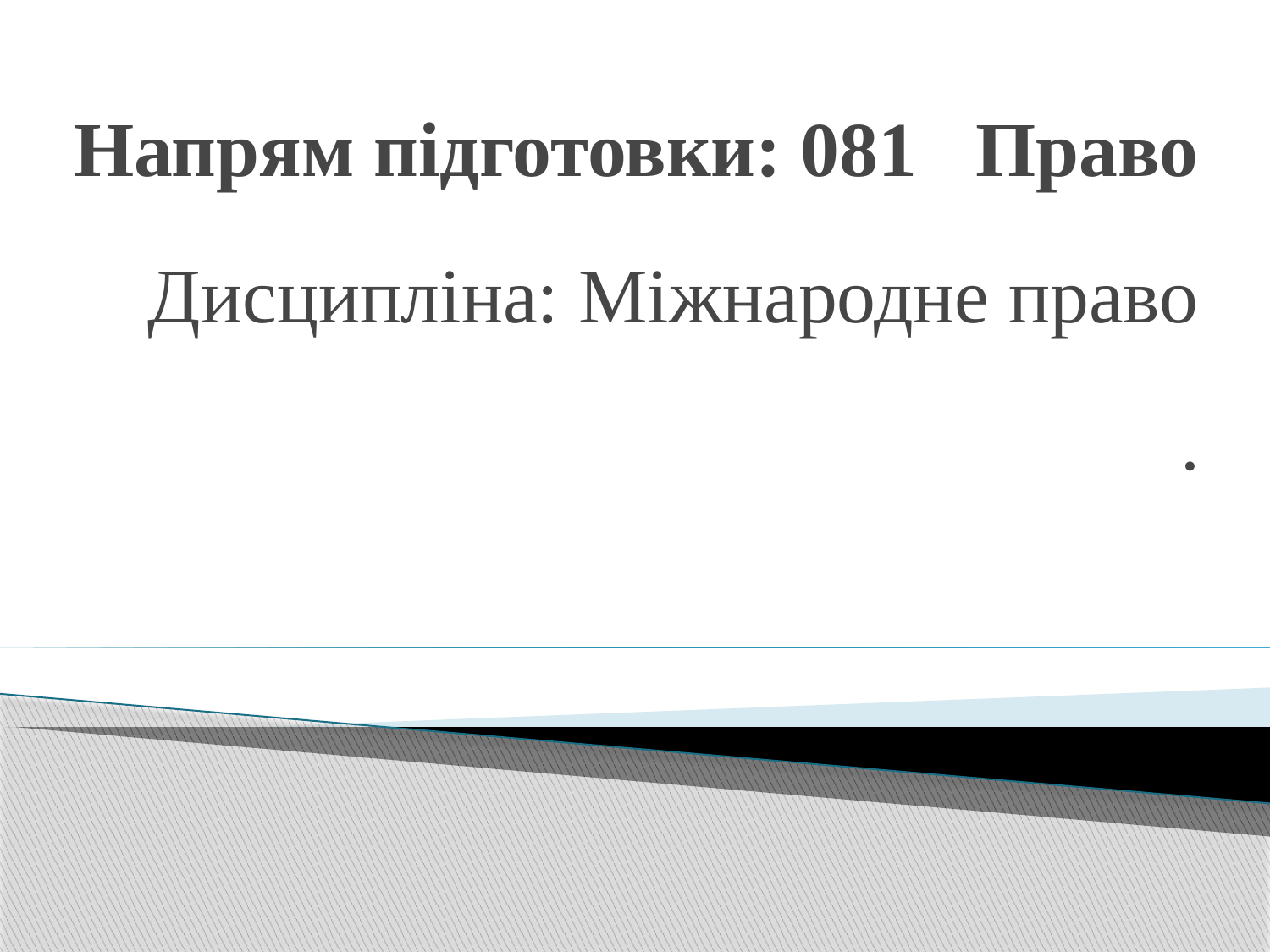

Напрям підготовки: 081   Право
Дисципліна: Міжнародне право
.